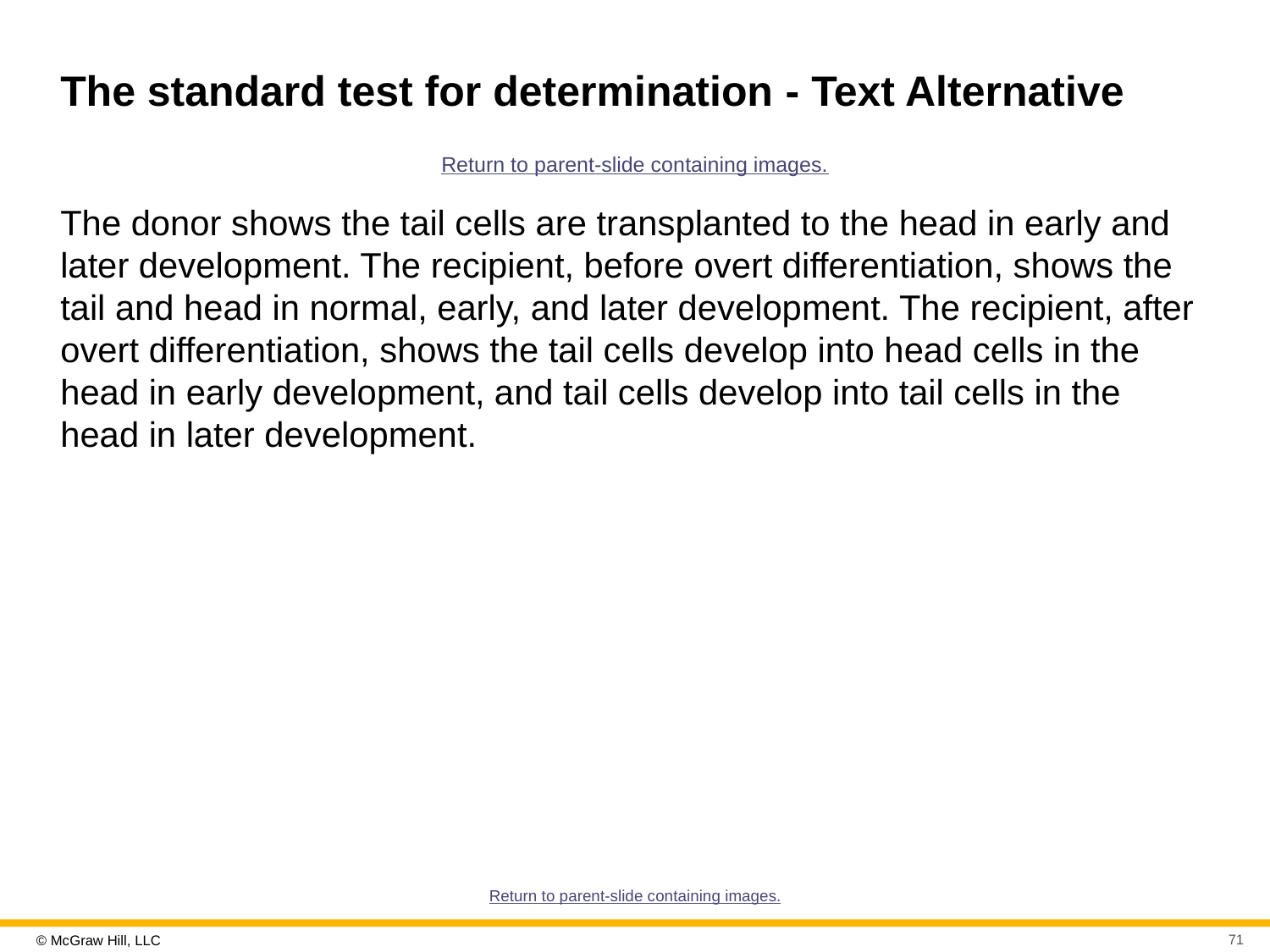

# The standard test for determination - Text Alternative
Return to parent-slide containing images.
The donor shows the tail cells are transplanted to the head in early and later development. The recipient, before overt differentiation, shows the tail and head in normal, early, and later development. The recipient, after overt differentiation, shows the tail cells develop into head cells in the head in early development, and tail cells develop into tail cells in the head in later development.
Return to parent-slide containing images.
71